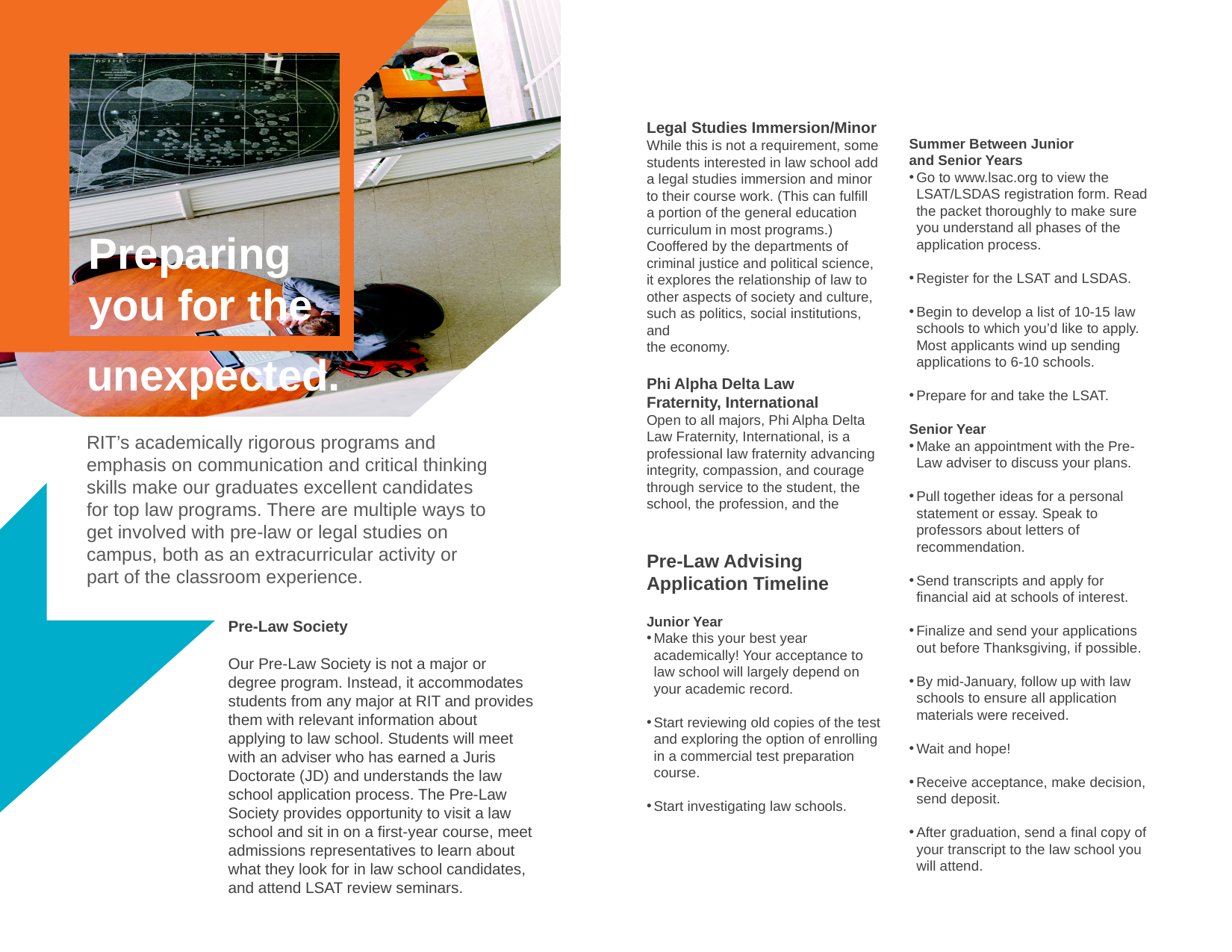

Legal Studies Immersion/Minor
While this is not a requirement, some students interested in law school add a legal studies immersion and minor
to their course work. (This can fulfill
a portion of the general education curriculum in most programs.) Cooffered by the departments of criminal justice and political science,
it explores the relationship of law to other aspects of society and culture, such as politics, social institutions, and
the economy.

Phi Alpha Delta Law
Fraternity, International
Open to all majors, Phi Alpha Delta Law Fraternity, International, is a professional law fraternity advancing integrity, compassion, and courage through service to the student, the school, the profession, and the

Pre-Law Advising
Application Timeline

Junior Year
Make this your best year academically! Your acceptance to law school will largely depend on your academic record.

Start reviewing old copies of the test and exploring the option of enrolling in a commercial test preparation course.

Start investigating law schools.

Summer Between Junior
and Senior Years
Go to www.lsac.org to view the LSAT/LSDAS registration form. Read the packet thoroughly to make sure you understand all phases of the application process.

Register for the LSAT and LSDAS.

Begin to develop a list of 10-15 law schools to which you’d like to apply. Most applicants wind up sending applications to 6-10 schools.

Prepare for and take the LSAT.

Senior Year
Make an appointment with the Pre-Law adviser to discuss your plans.

Pull together ideas for a personal statement or essay. Speak to professors about letters of recommendation.

Send transcripts and apply for financial aid at schools of interest.

Finalize and send your applications out before Thanksgiving, if possible.
By mid-January, follow up with law schools to ensure all application materials were received.

Wait and hope!

Receive acceptance, make decision, send deposit.

After graduation, send a final copy of your transcript to the law school you will attend.

Preparing
you for the
unexpected.
RIT’s academically rigorous programs and emphasis on communication and critical thinking skills make our graduates excellent candidates for top law programs. There are multiple ways to get involved with pre-law or legal studies on campus, both as an extracurricular activity or part of the classroom experience.

Pre-Law Society

Our Pre-Law Society is not a major or degree program. Instead, it accommodates students from any major at RIT and provides them with relevant information about applying to law school. Students will meet with an adviser who has earned a Juris Doctorate (JD) and understands the law school application process. The Pre-Law Society provides opportunity to visit a law school and sit in on a first-year course, meet admissions representatives to learn about what they look for in law school candidates, and attend LSAT review seminars.